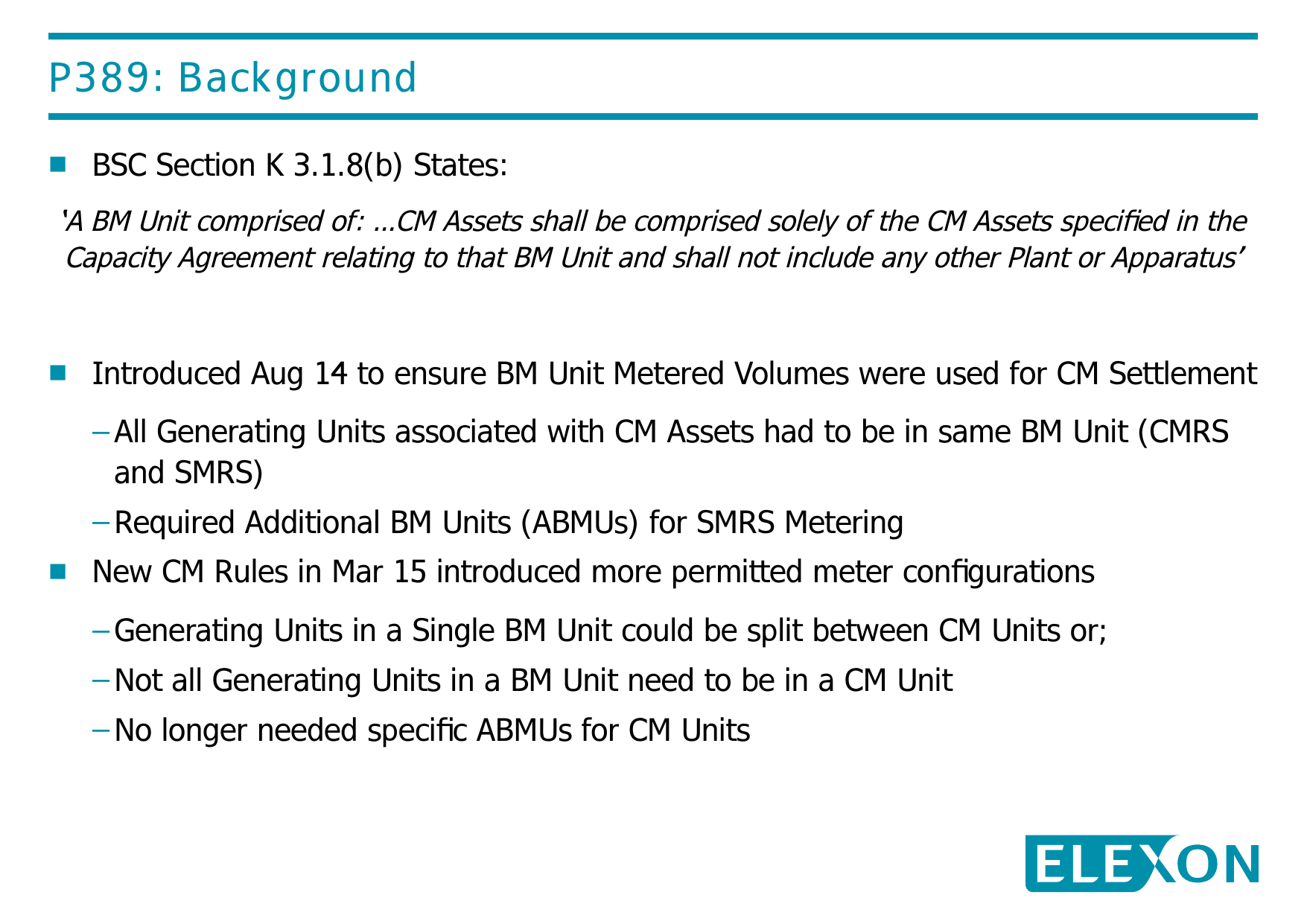

# P389: Background
BSC Section K 3.1.8(b) States:
‘A BM Unit comprised of: …CM Assets shall be comprised solely of the CM Assets specified in the Capacity Agreement relating to that BM Unit and shall not include any other Plant or Apparatus’

Introduced Aug 14 to ensure BM Unit Metered Volumes were used for CM Settlement
All Generating Units associated with CM Assets had to be in same BM Unit (CMRS and SMRS)
Required Additional BM Units (ABMUs) for SMRS Metering
New CM Rules in Mar 15 introduced more permitted meter configurations
Generating Units in a Single BM Unit could be split between CM Units or;
Not all Generating Units in a BM Unit need to be in a CM Unit
No longer needed specific ABMUs for CM Units